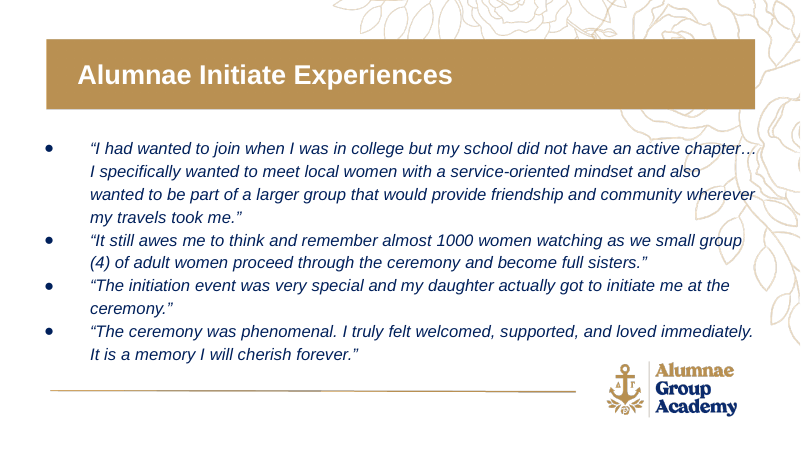

Alumnae Initiate Experiences

“I had wanted to join when I was in college but my school did not have an active chapter… I specifically wanted to meet local women with a service-oriented mindset and also wanted to be part of a larger group that would provide friendship and community wherever my travels took me.”
“It still awes me to think and remember almost 1000 women watching as we small group (4) of adult women proceed through the ceremony and become full sisters.”
“The initiation event was very special and my daughter actually got to initiate me at the ceremony.”
“The ceremony was phenomenal. I truly felt welcomed, supported, and loved immediately. It is a memory I will cherish forever.”